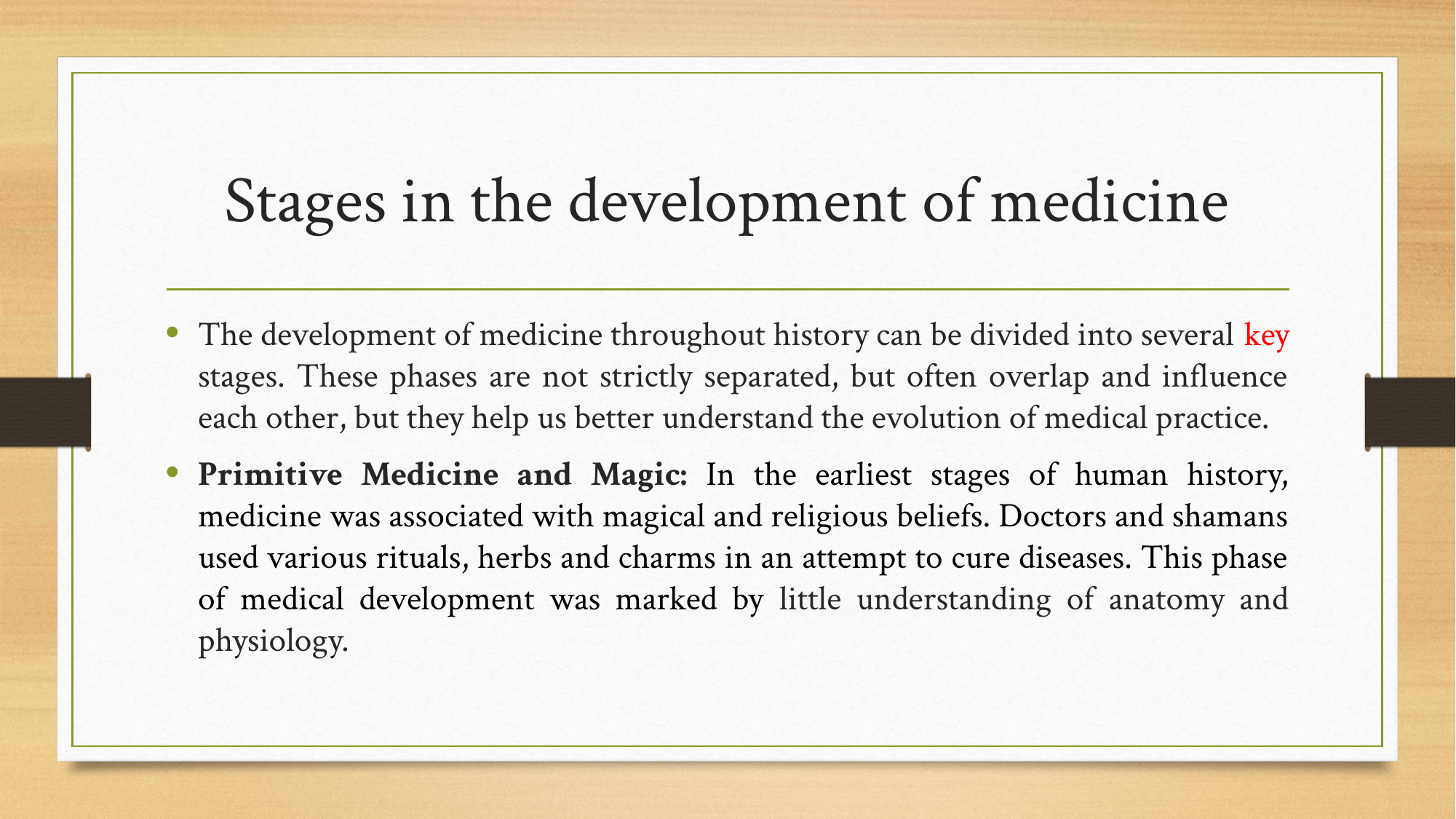

# Stages in the development of medicine
The development of medicine throughout history can be divided into several key stages. These phases are not strictly separated, but often overlap and influence each other, but they help us better understand the evolution of medical practice.
Primitive Medicine and Magic: In the earliest stages of human history, medicine was associated with magical and religious beliefs. Doctors and shamans used various rituals, herbs and charms in an attempt to cure diseases. This phase of medical development was marked by little understanding of anatomy and physiology.